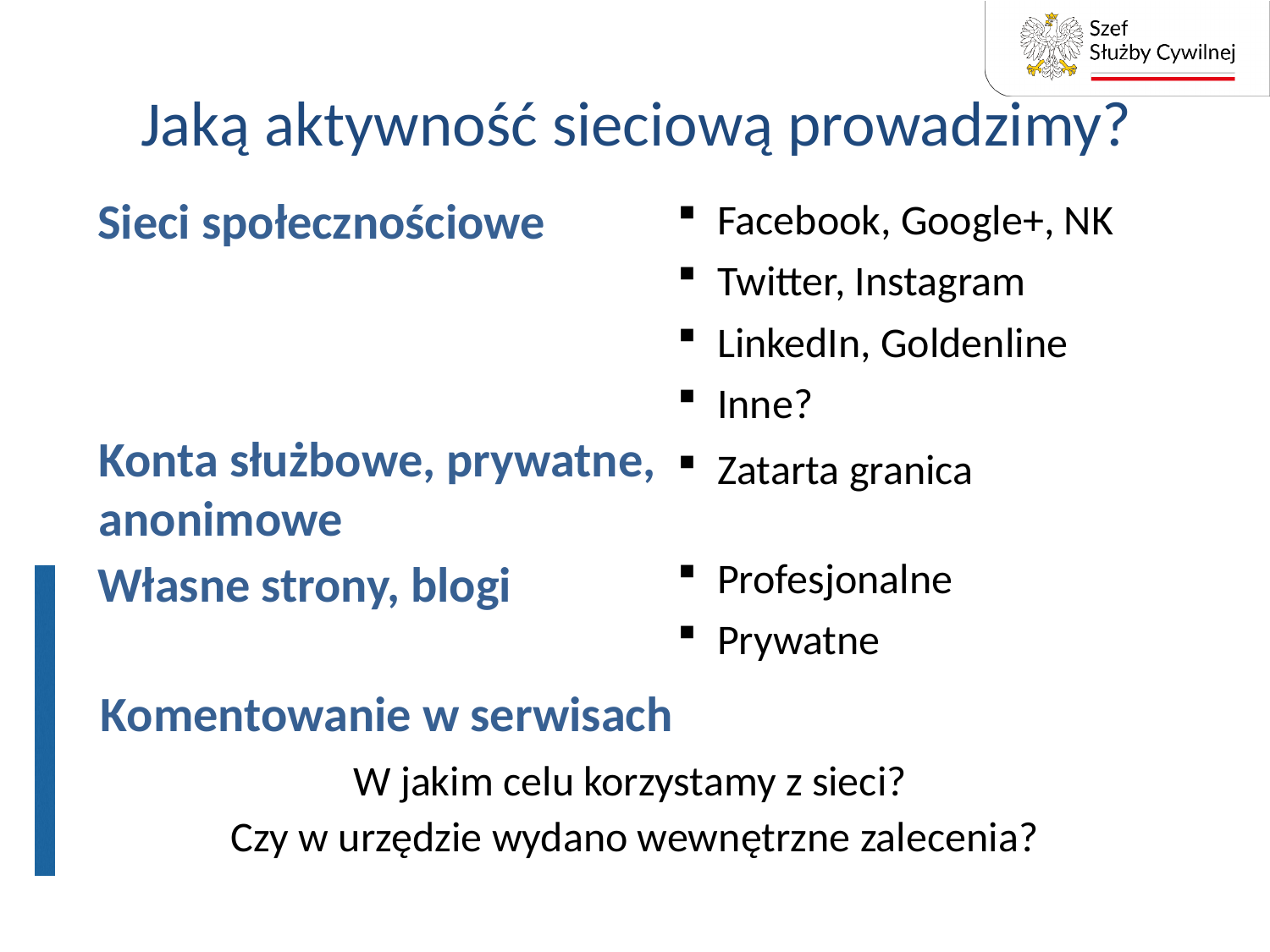

# Jaką aktywność sieciową prowadzimy?
Sieci społecznościowe

Facebook, Google+, NK
Twitter, Instagram
LinkedIn, Goldenline
Inne?
Konta służbowe, prywatne, anonimowe
Zatarta granica
Profesjonalne
Prywatne
Własne strony, blogi
Komentowanie w serwisach
W jakim celu korzystamy z sieci?
Czy w urzędzie wydano wewnętrzne zalecenia?